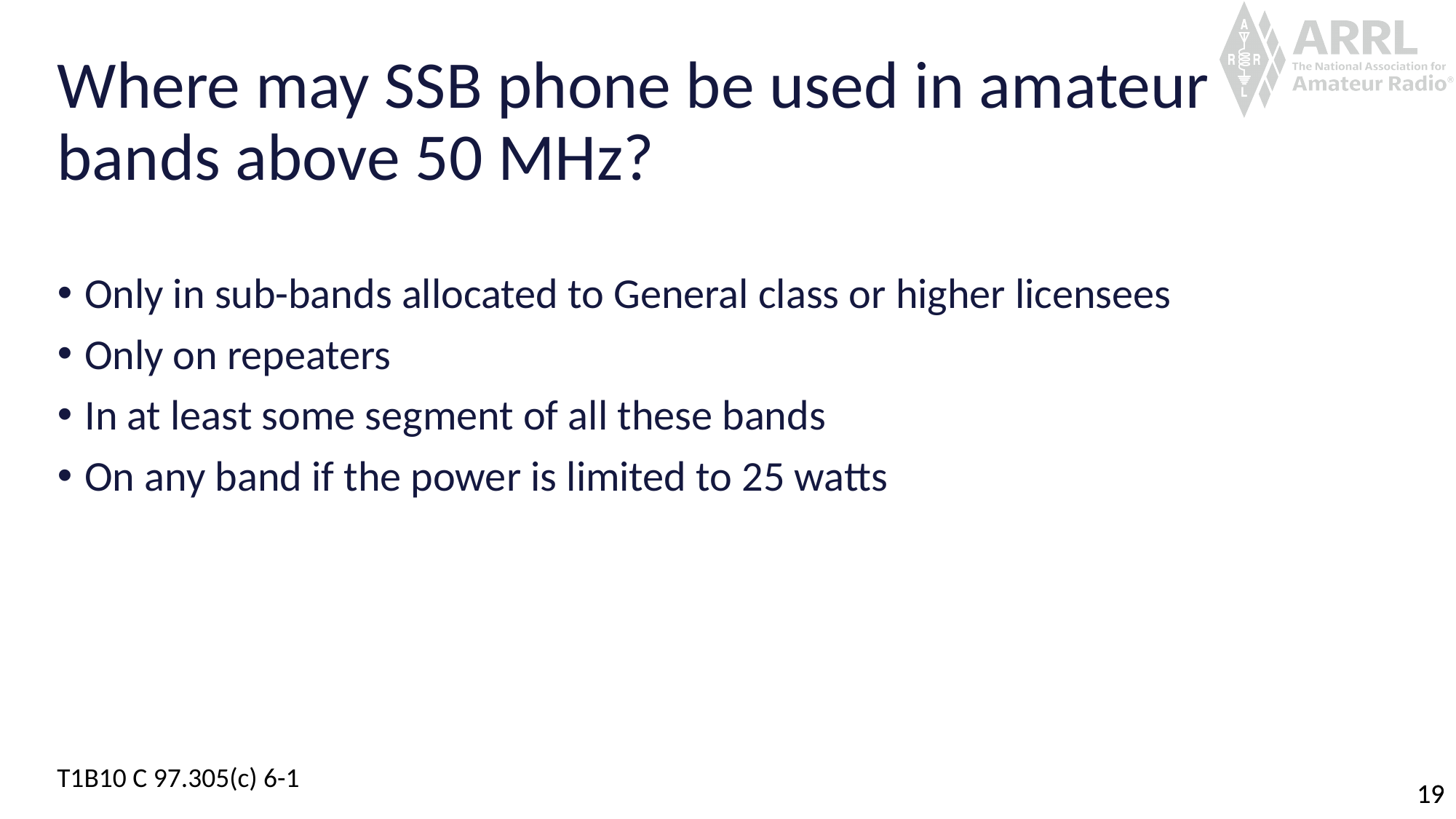

# Where may SSB phone be used in amateur bands above 50 MHz?
Only in sub-bands allocated to General class or higher licensees
Only on repeaters
In at least some segment of all these bands
On any band if the power is limited to 25 watts
T1B10 C 97.305(c) 6-1